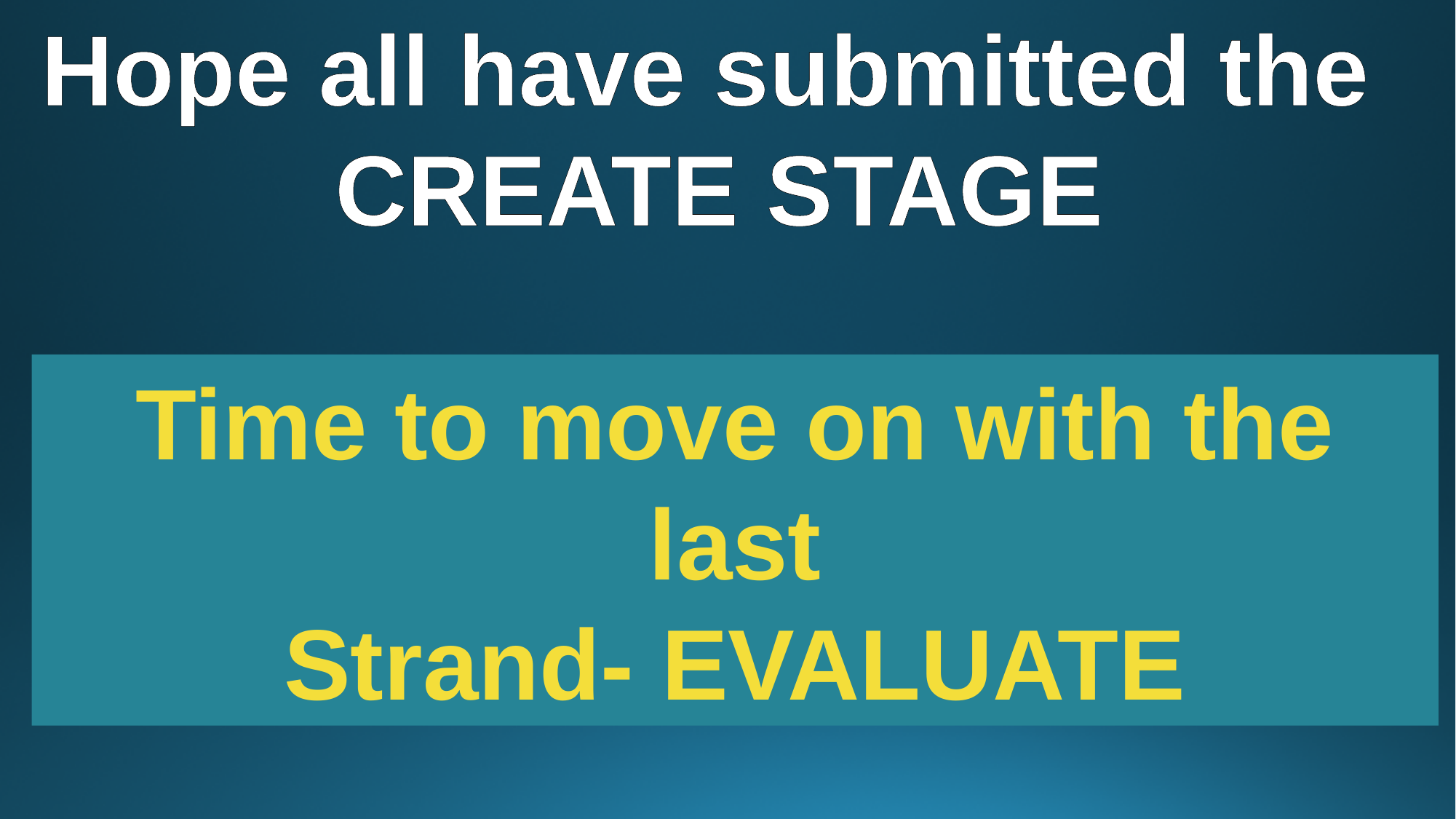

Hope all have submitted the
CREATE STAGE
Time to move on with the last
Strand- EVALUATE